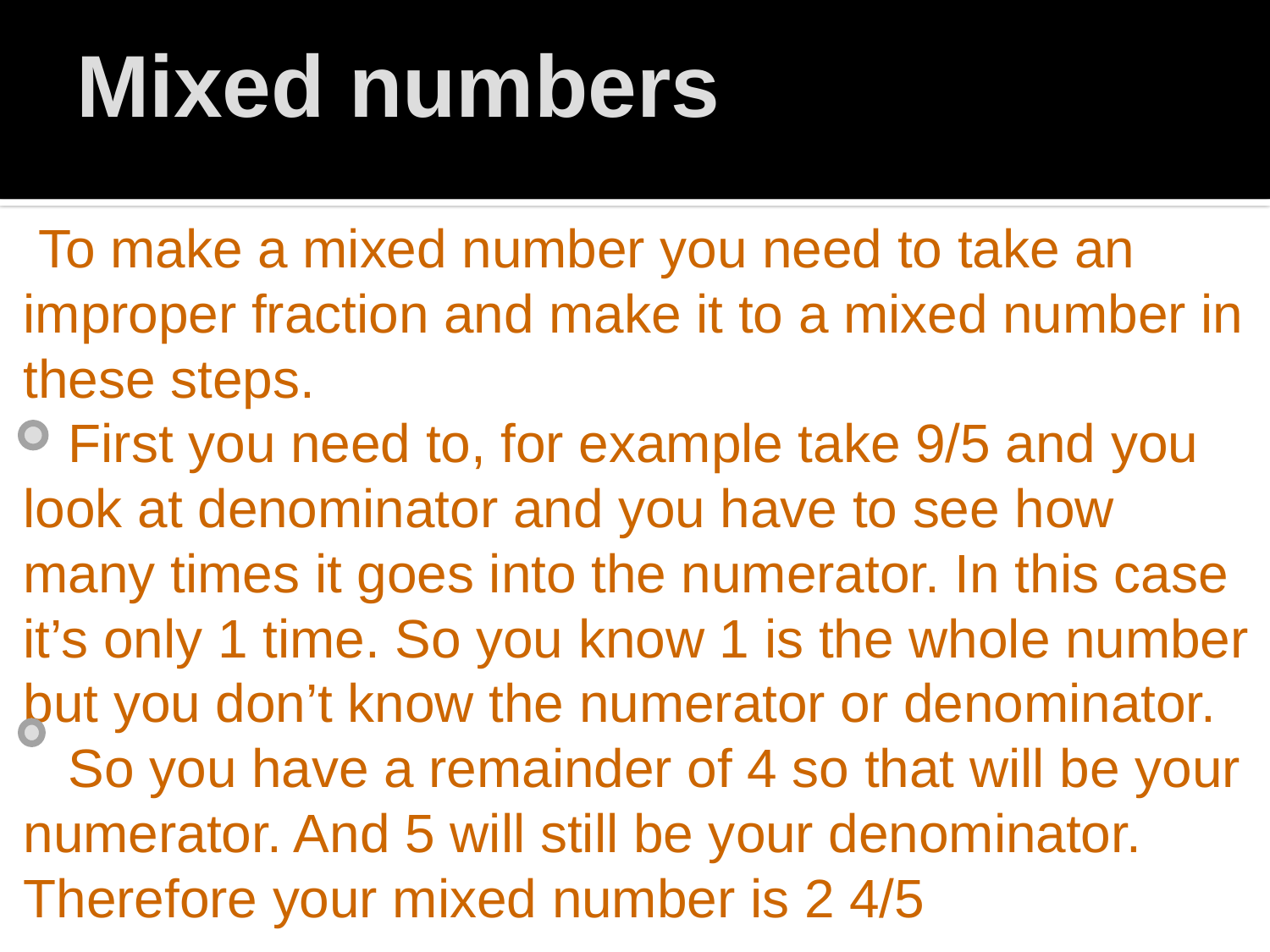

# Mixed numbers
 To make a mixed number you need to take an improper fraction and make it to a mixed number in these steps.
   First you need to, for example take 9/5 and you look at denominator and you have to see how many times it goes into the numerator. In this case it’s only 1 time. So you know 1 is the whole number but you don’t know the numerator or denominator.
   So you have a remainder of 4 so that will be your numerator. And 5 will still be your denominator. Therefore your mixed number is 2 4/5